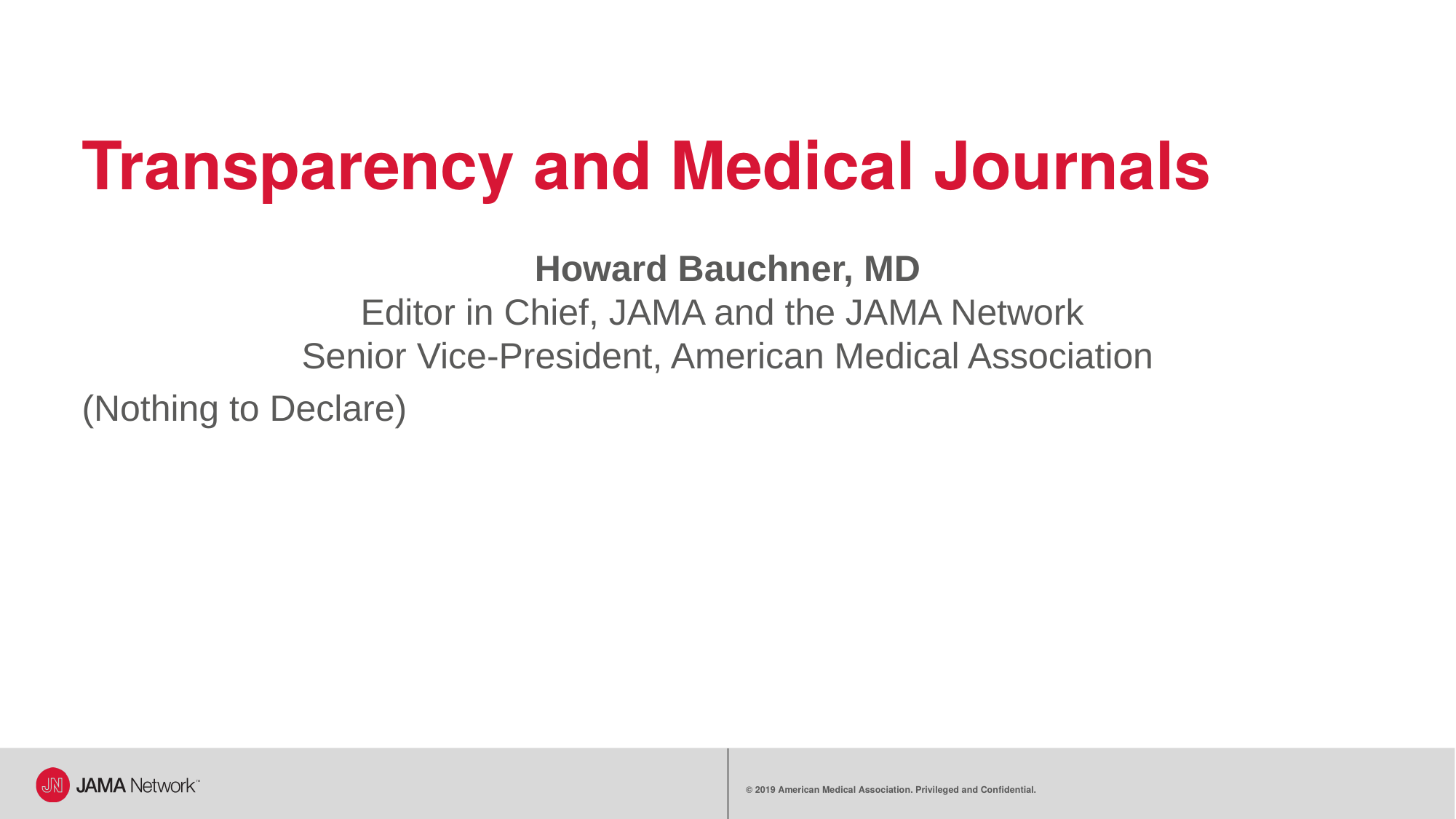

# Transparency and Medical Journals
Howard Bauchner, MD
Editor in Chief, JAMA and the JAMA Network
Senior Vice-President, American Medical Association
(Nothing to Declare)